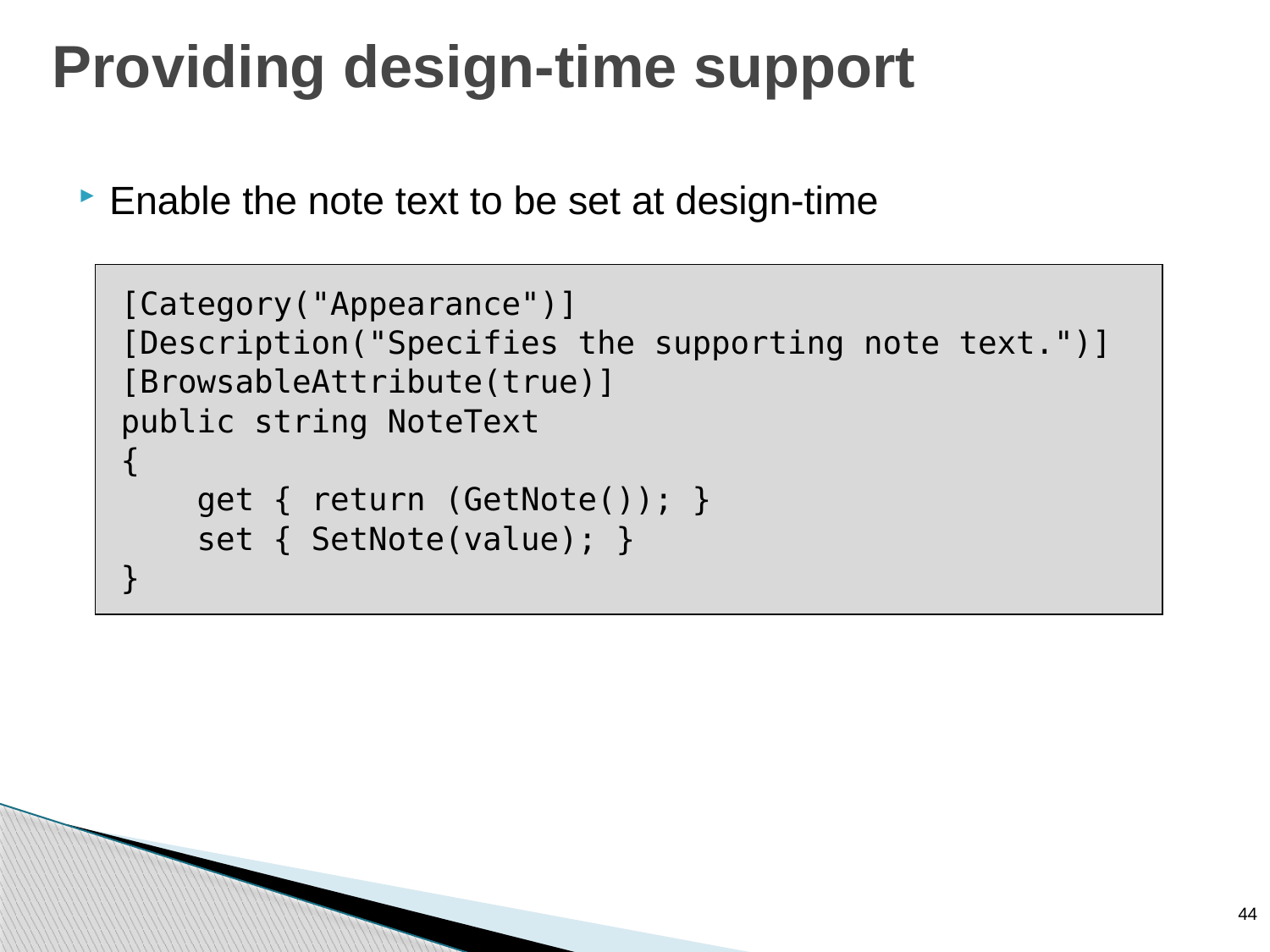

# Providing design-time support
Enable the note text to be set at design-time
[Category("Appearance")]
[Description("Specifies the supporting note text.")]
[BrowsableAttribute(true)]
public string NoteText
{
    get { return (GetNote()); }
    set { SetNote(value); }
}
44